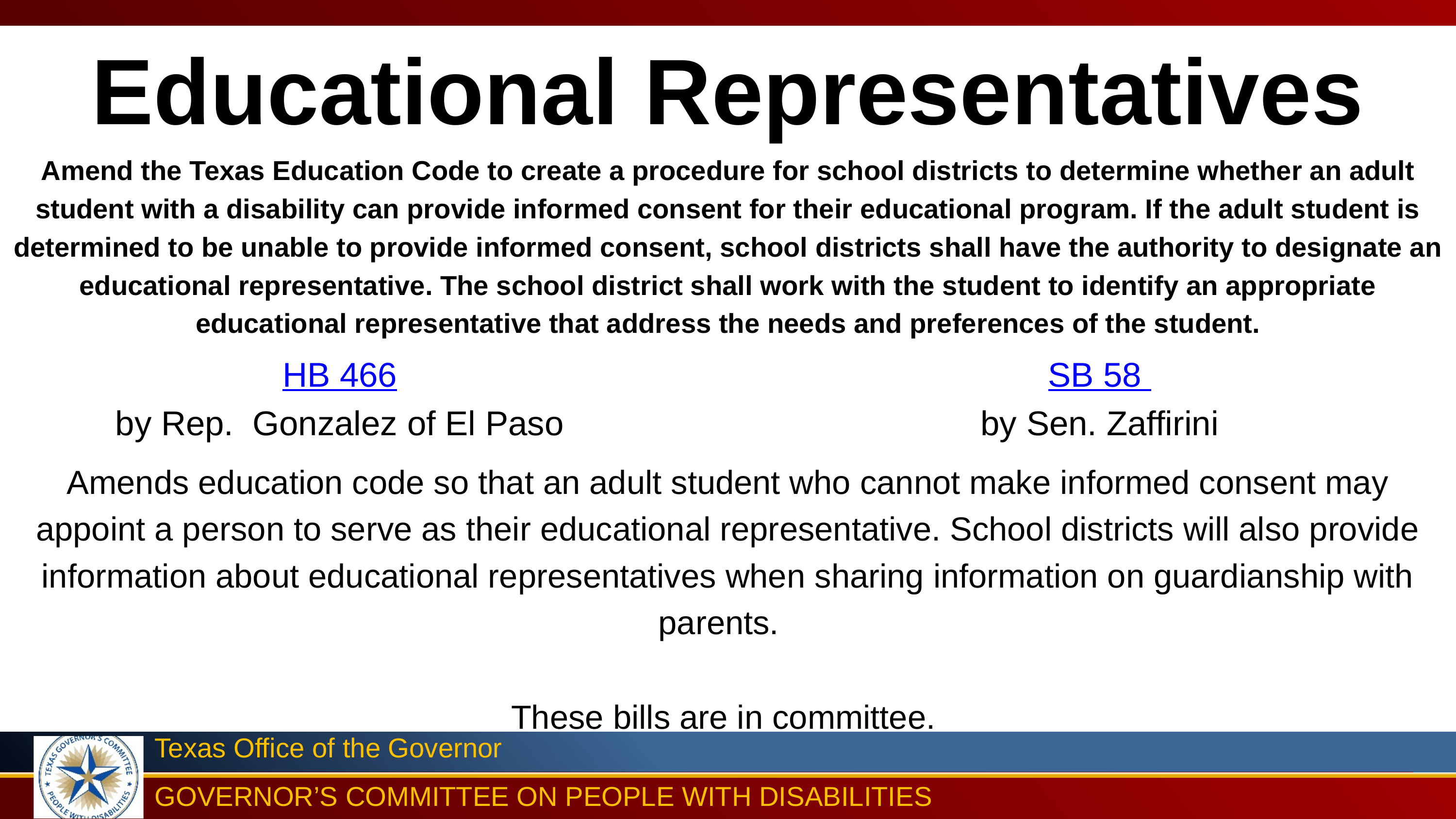

Educational Representatives
Amend the Texas Education Code to create a procedure for school districts to determine whether an adult student with a disability can provide informed consent for their educational program. If the adult student is determined to be unable to provide informed consent, school districts shall have the authority to designate an educational representative. The school district shall work with the student to identify an appropriate educational representative that address the needs and preferences of the student.
HB 466
by Rep.  Gonzalez of El Paso
SB 58
by Sen. Zaffirini
Amends education code so that an adult student who cannot make informed consent may appoint a person to serve as their educational representative. School districts will also provide information about educational representatives when sharing information on guardianship with parents.

These bills are in committee.

Texas Office of the Governor

GOVERNOR’S COMMITTEE ON PEOPLE WITH DISABILITIES